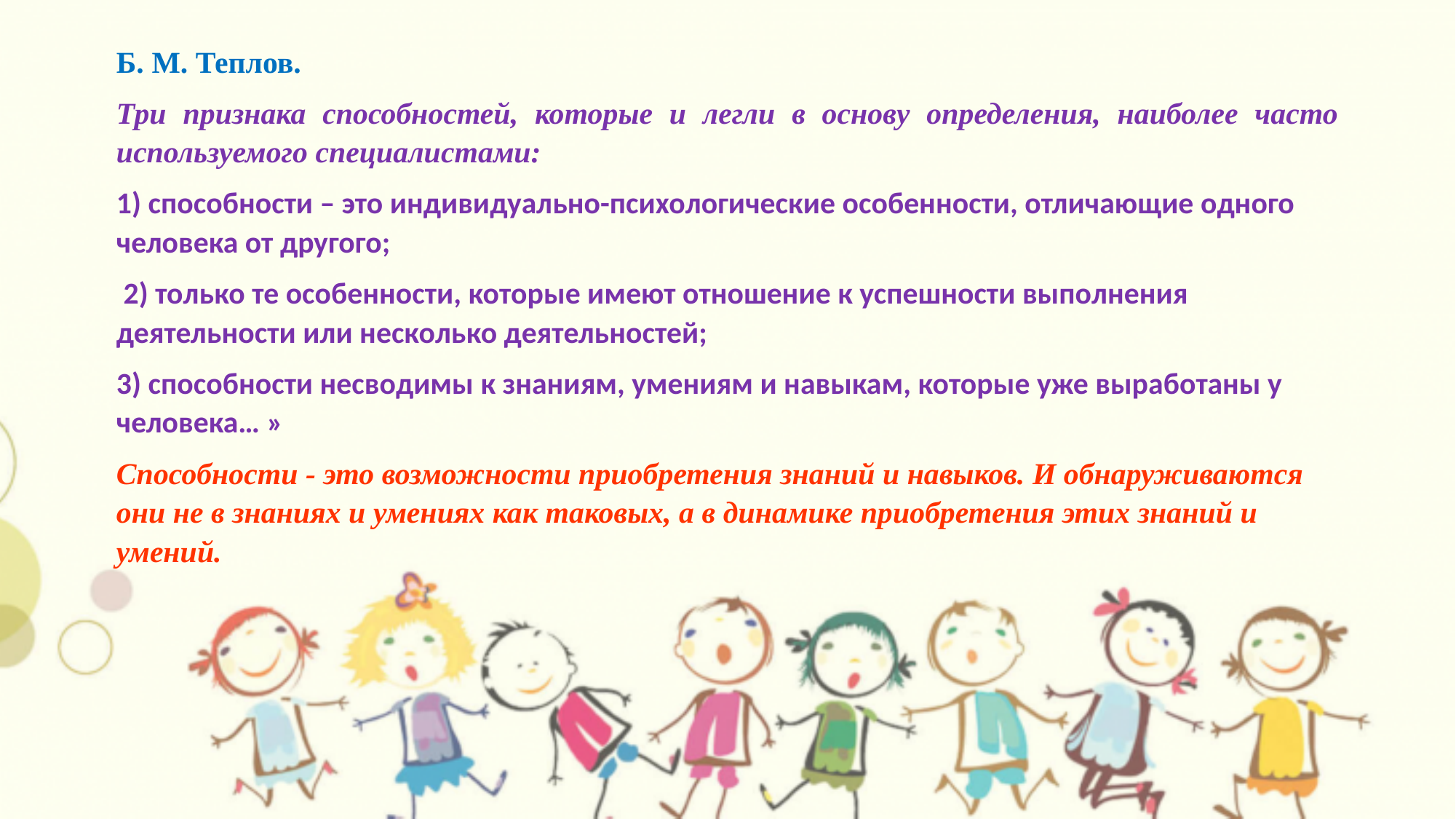

Б. М. Теплов.
Три признака способностей, которые и легли в основу определения, наиболее часто используемого специалистами:
1) способности – это индивидуально-психологические особенности, отличающие одного человека от другого;
 2) только те особенности, которые имеют отношение к успешности выполнения деятельности или несколько деятельностей;
3) способности несводимы к знаниям, умениям и навыкам, которые уже выработаны у человека… »
Способности - это возможности приобретения знаний и навыков. И обнаруживаются они не в знаниях и умениях как таковых, а в динамике приобретения этих знаний и умений.